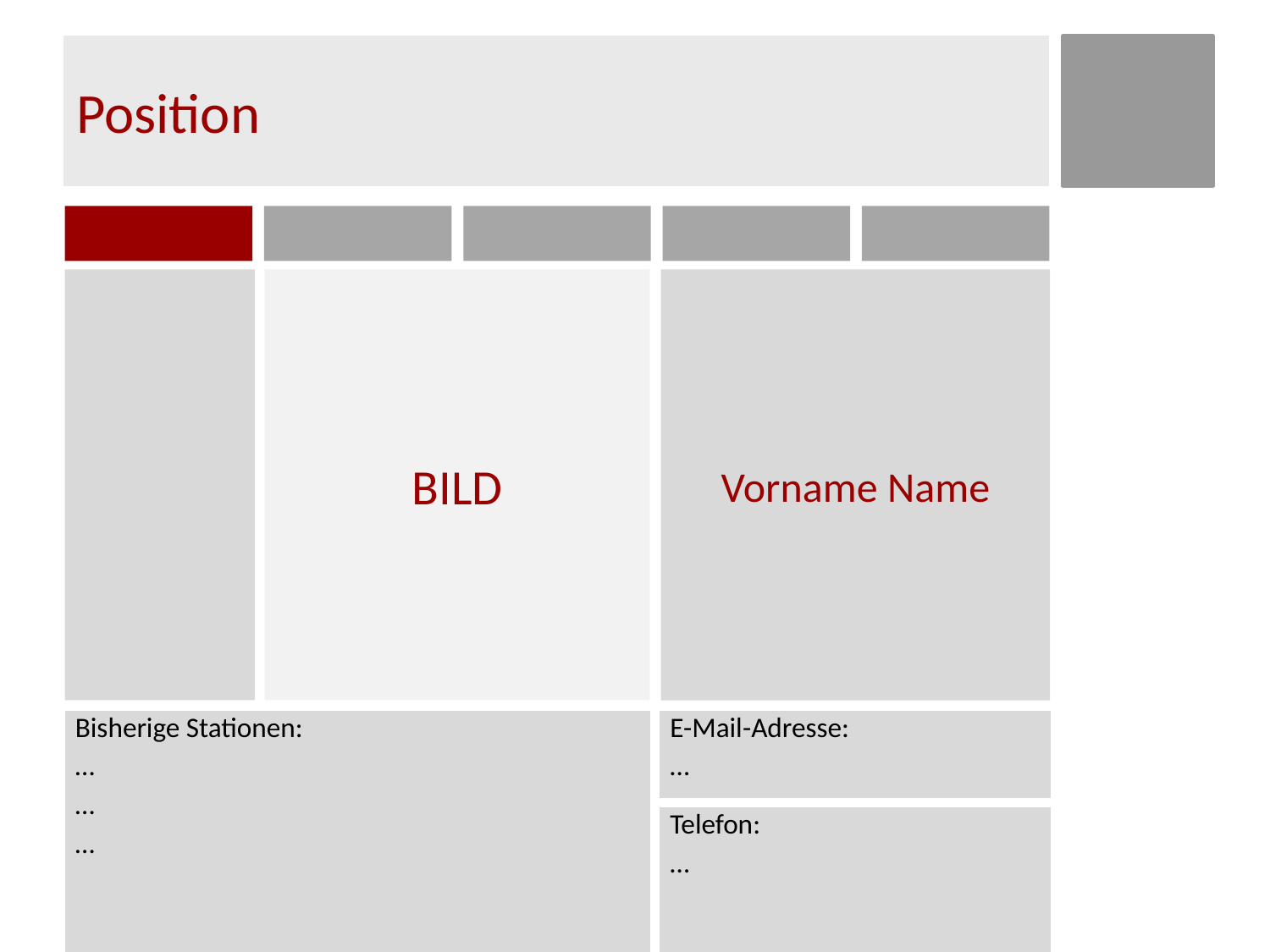

# Position

BILD

Vorname Name
| Bisherige Stationen: … … … | E-Mail-Adresse: … |
| --- | --- |
|  | Telefon: … |